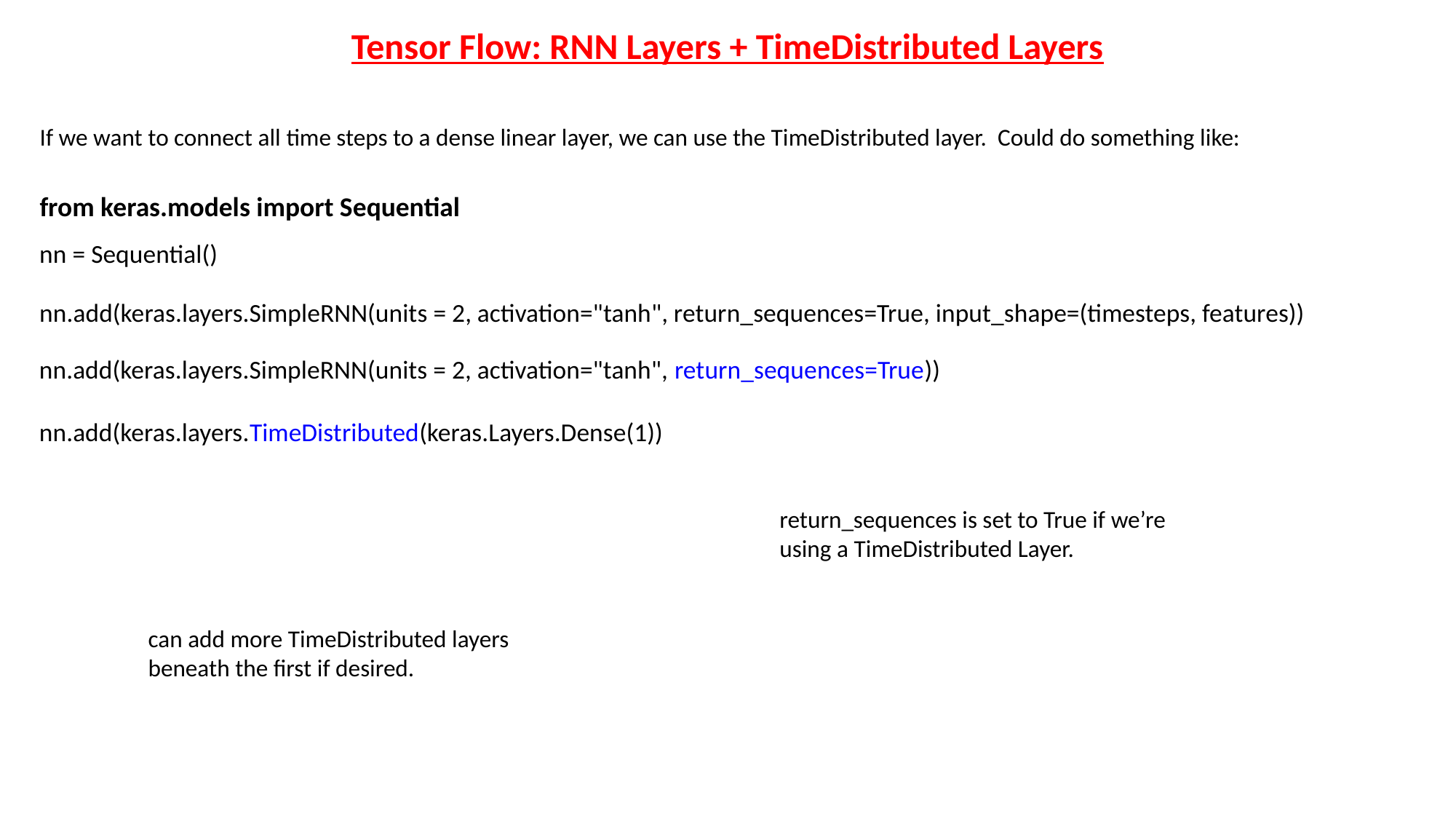

Tensor Flow: RNN Layers + TimeDistributed Layers
If we want to connect all time steps to a dense linear layer, we can use the TimeDistributed layer.  Could do something like:
from keras.models import Sequential
nn = Sequential()
nn.add(keras.layers.SimpleRNN(units = 2, activation="tanh", return_sequences=True, input_shape=(timesteps, features))
nn.add(keras.layers.SimpleRNN(units = 2, activation="tanh", return_sequences=True))
nn.add(keras.layers.TimeDistributed(keras.Layers.Dense(1))
return_sequences is set to True if we’re using a TimeDistributed Layer.
can add more TimeDistributed layers beneath the first if desired.